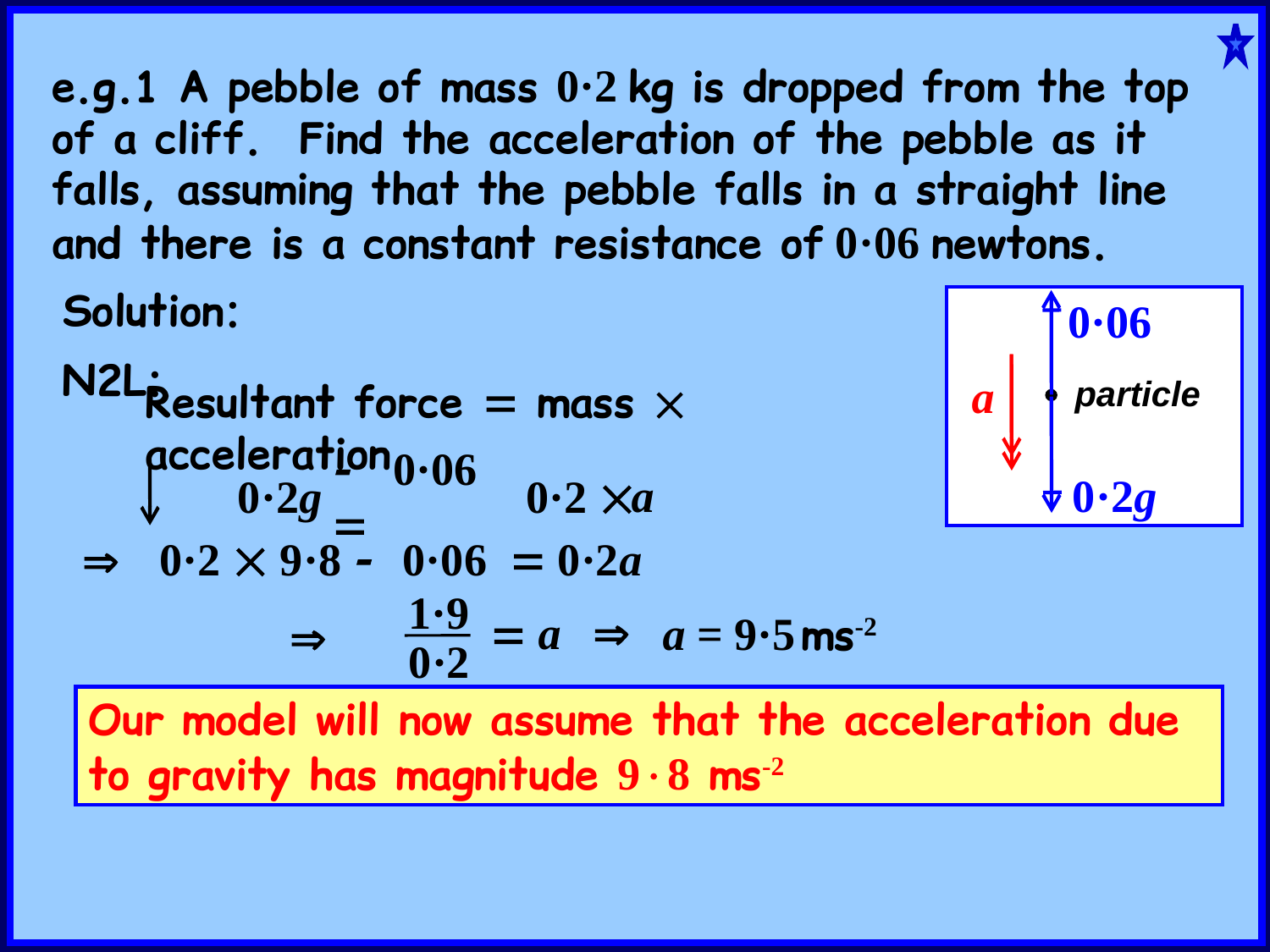

e.g.1	A pebble of mass 0·2 kg is dropped from the top of a cliff.  Find the acceleration of the pebble as it falls, assuming that the pebble falls in a straight line and there is a constant resistance of 0·06 newtons.
Solution:
0·06

particle

N2L:

a
Resultant force = mass × acceleration

a
0·2g
0·2g
0·2 ×
−  0·06  =
0·2 × 9·8 −  0·06  = 0·2a
⇒
1·9
0·2

⇒
= a
a = 9·5 ms-2
⇒
Our model will now assume that the acceleration due to gravity has magnitude 9⋅8 ms-2